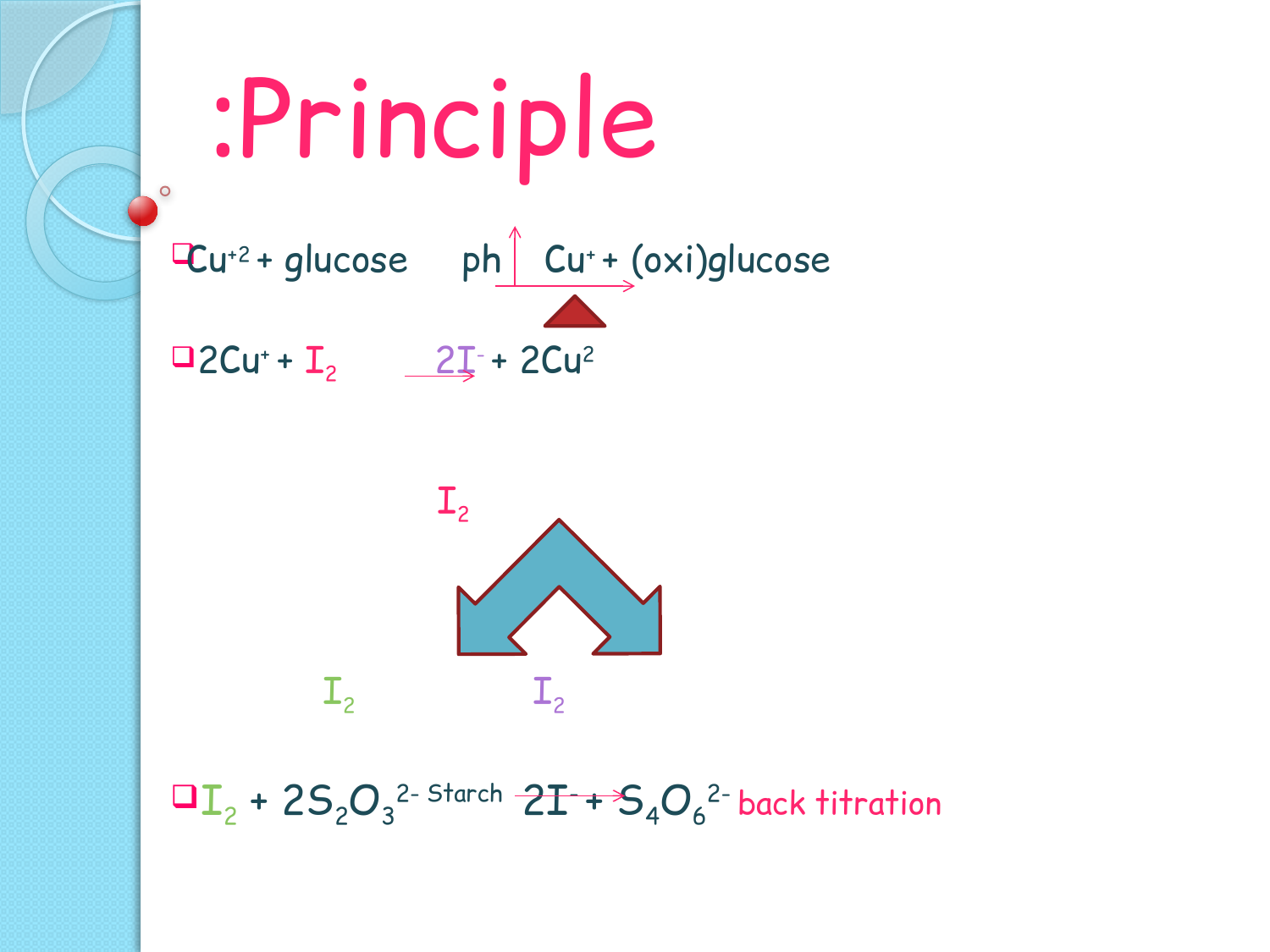

# Principle:
Cu+2 + glucose     ph    Cu+ + (oxi)glucose

 2Cu+ + I2         2I- + 2Cu2

                                          I2

                        I2                            I2

 I2 + 2S2O32- Starch  2I- + S4O62- back titration